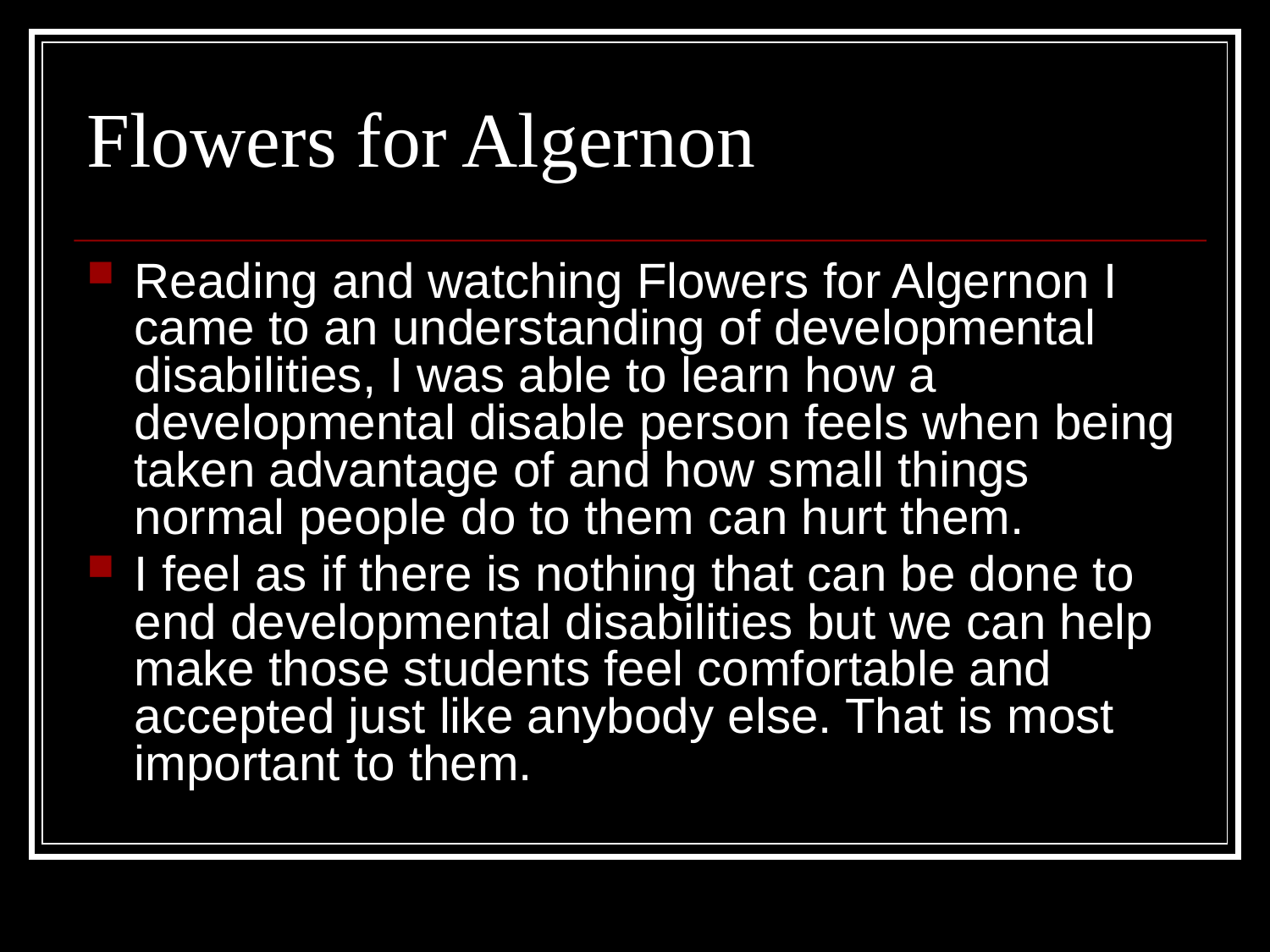

Flowers for Algernon
Reading and watching Flowers for Algernon I came to an understanding of developmental disabilities, I was able to learn how a developmental disable person feels when being taken advantage of and how small things normal people do to them can hurt them.
I feel as if there is nothing that can be done to end developmental disabilities but we can help make those students feel comfortable and accepted just like anybody else. That is most important to them.